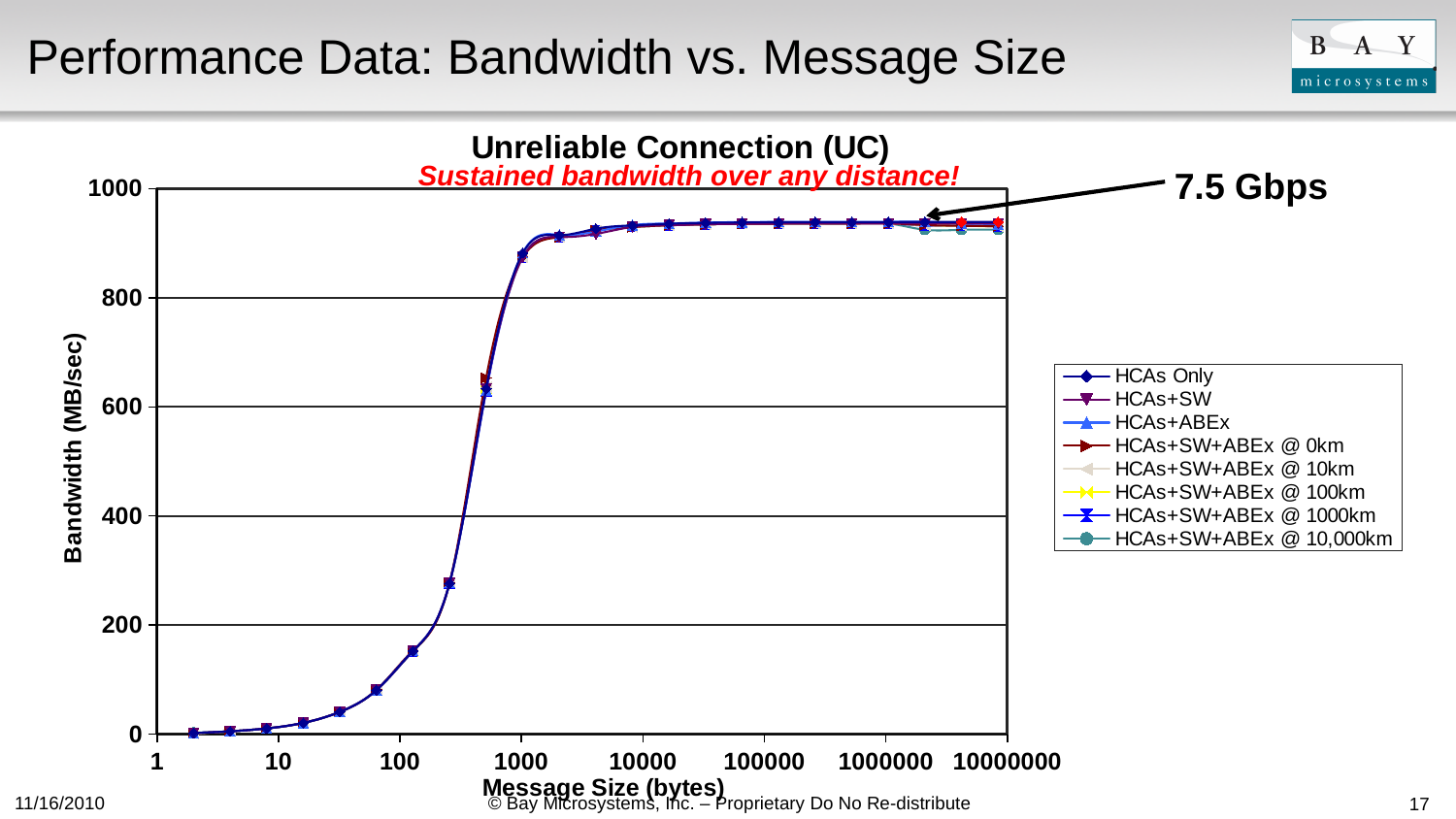

# Performance Data: Bandwidth vs. Message Size

### Chart: Unreliable Connection (UC)

| Category |  |  |  |  |  |  |  |  |
|---|---|---|---|---|---|---|---|---|
Sustained bandwidth over any distance!
7.5 Gbps